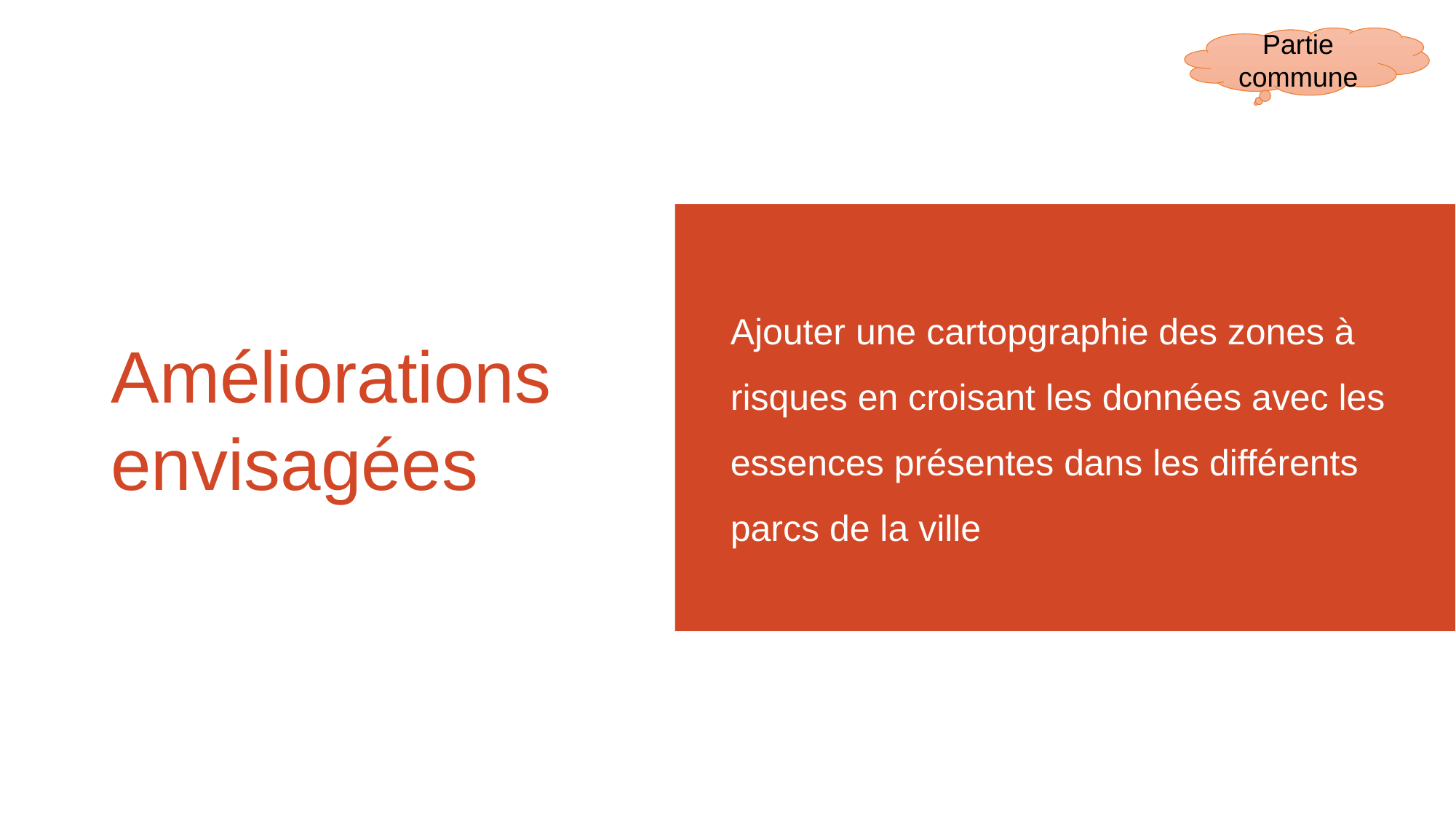

Partie commune
Ajouter une cartopgraphie des zones à risques en croisant les données avec les essences présentes dans les différents parcs de la ville
# Améliorations envisagées